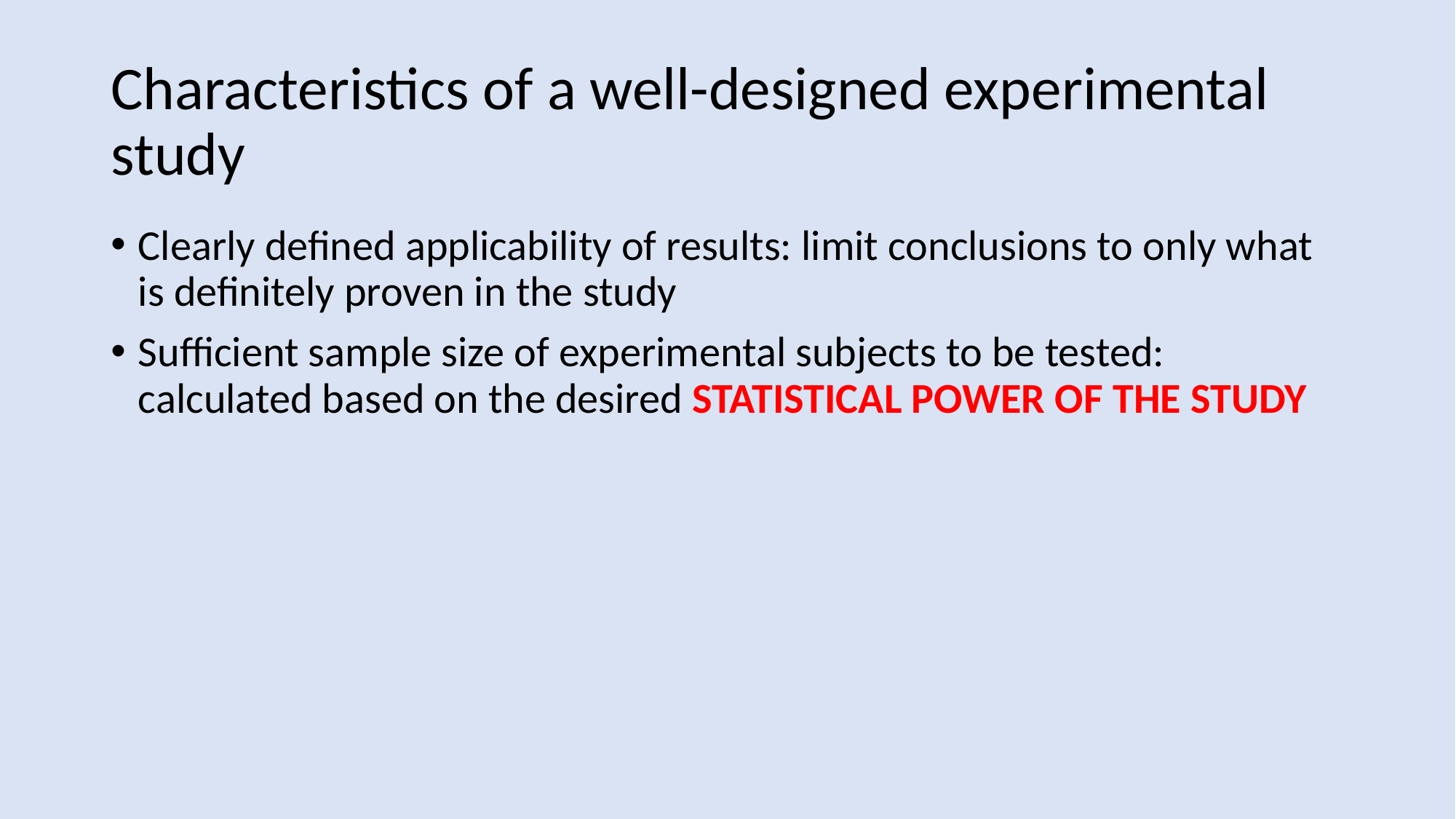

# Characteristics of a well-designed experimental study
Clearly defined applicability of results: limit conclusions to only what is definitely proven in the study
Sufficient sample size of experimental subjects to be tested: calculated based on the desired STATISTICAL POWER OF THE STUDY